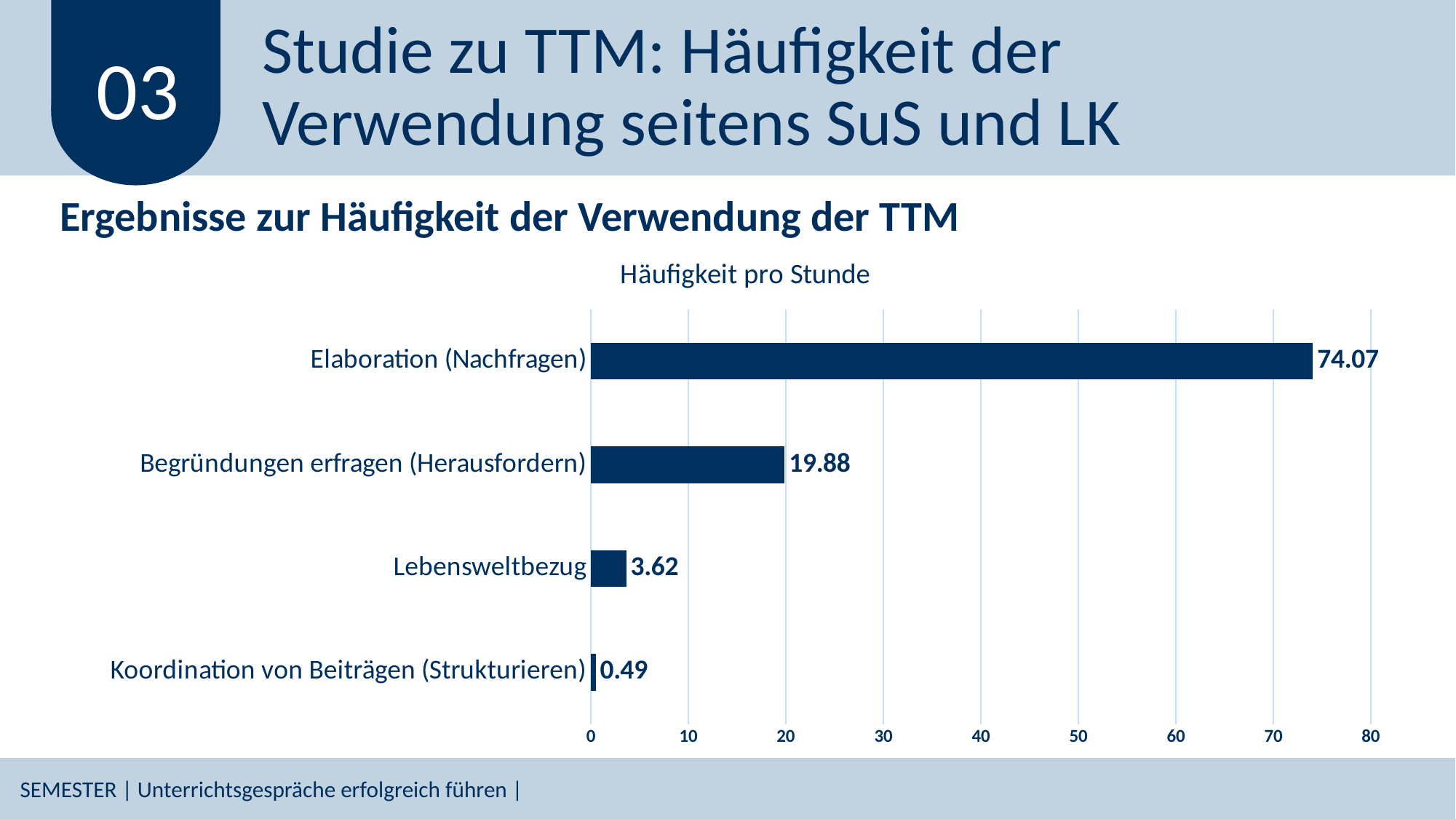

# Studie zu TTM: Häufigkeit der Verwendung seitens SuS und LK
03
Ergebnisse zur Häufigkeit der Verwendung der TTM

### Chart:

| Category | Häufigkeit pro Stunde |
|---|---|
| Koordination von Beiträgen (Strukturieren) | 0.49 |
| Lebensweltbezug | 3.62 |
| Begründungen erfragen (Herausfordern) | 19.88 |
| Elaboration (Nachfragen) | 74.07 |
SEMESTER | Unterrichtsgespräche erfolgreich führen |